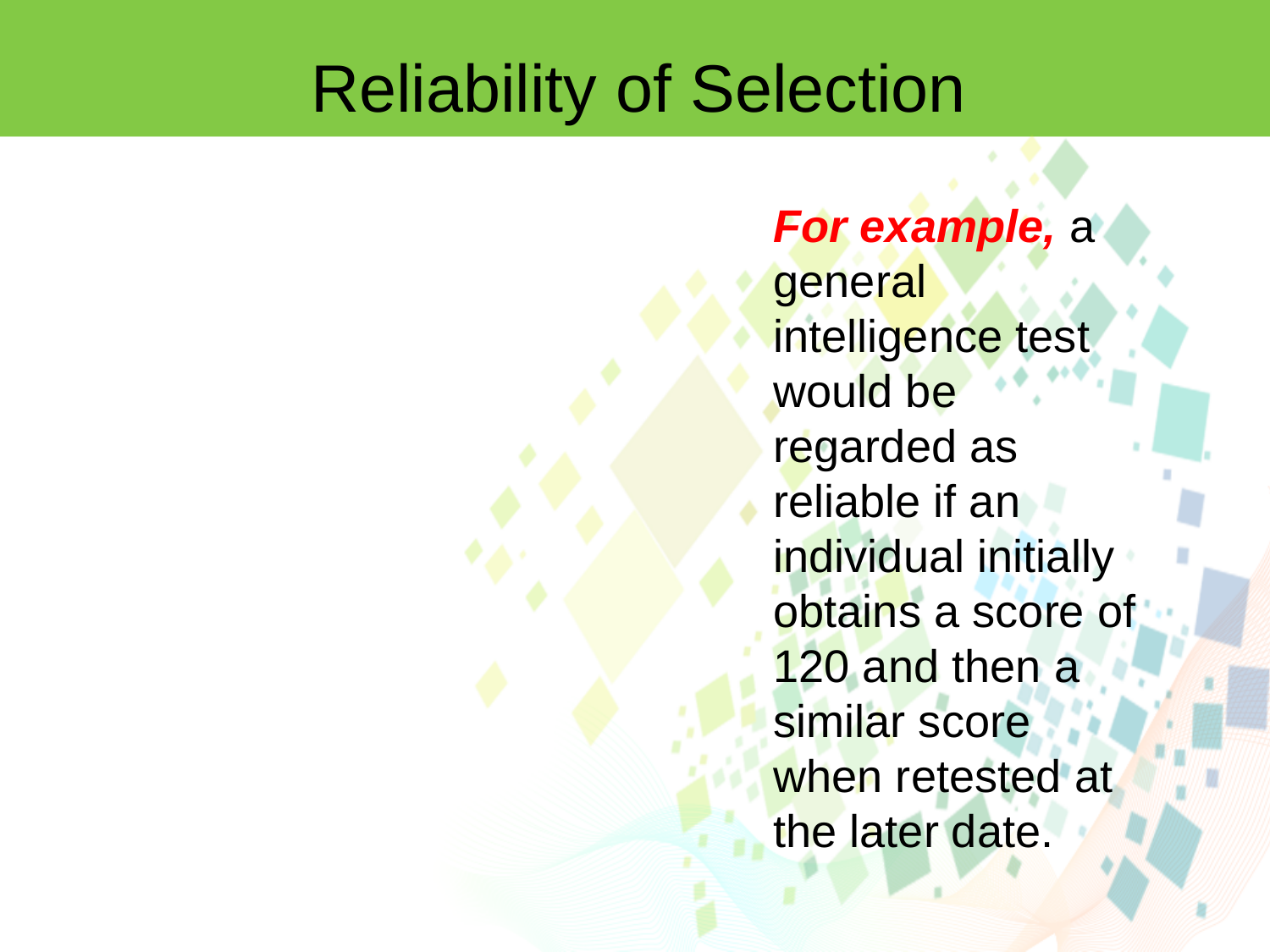

Reliability of Selection
For example, a general intelligence test would be regarded as reliable if an individual initially obtains a score of 120 and then a similar score when retested at the later date.